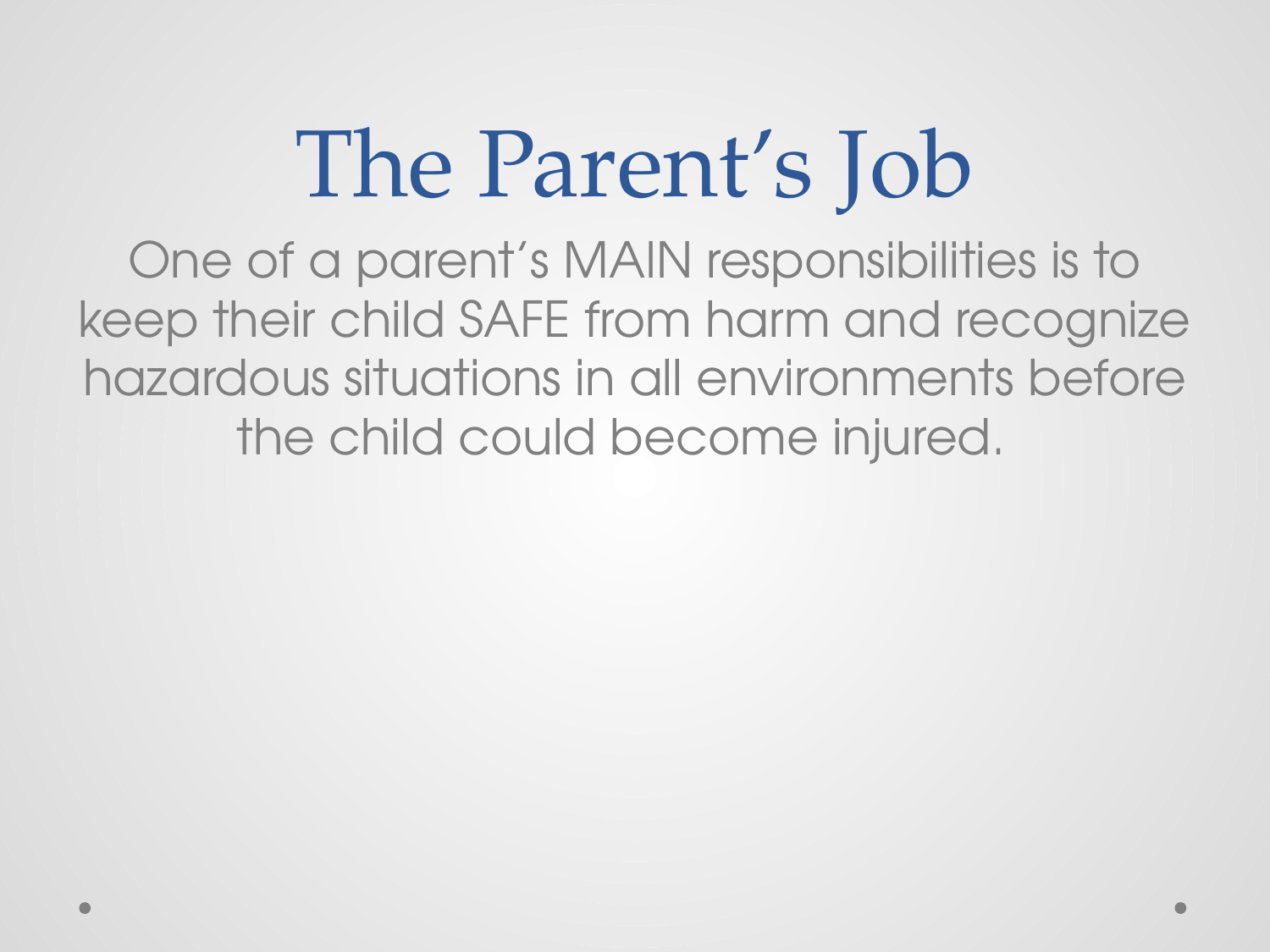

# The Parent’s Job
One of a parent’s MAIN responsibilities is to keep their child SAFE from harm and recognize hazardous situations in all environments before the child could become injured.